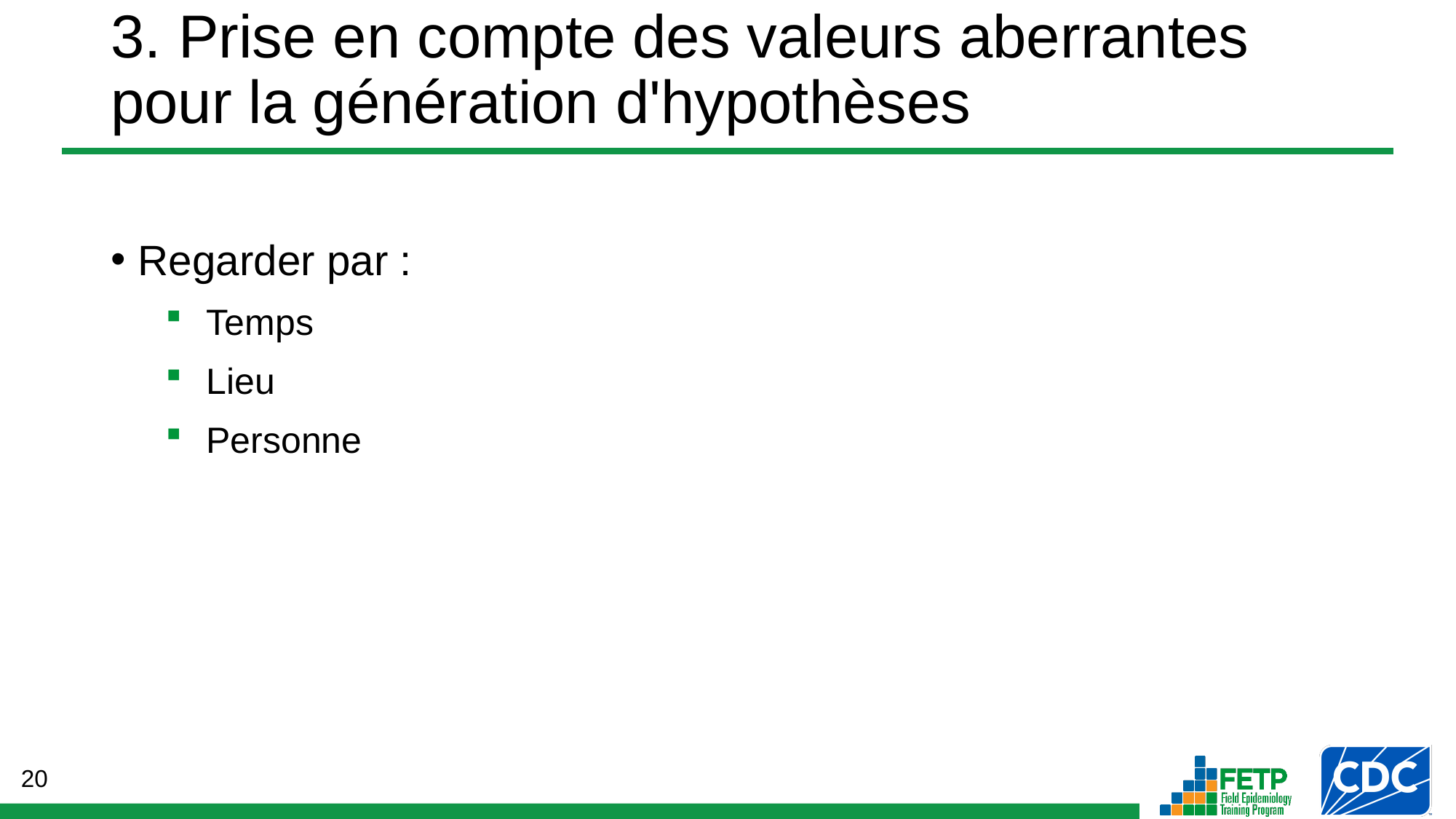

# 3. Prise en compte des valeurs aberrantes pour la génération d'hypothèses

Regarder par :
Temps
Lieu
Personne